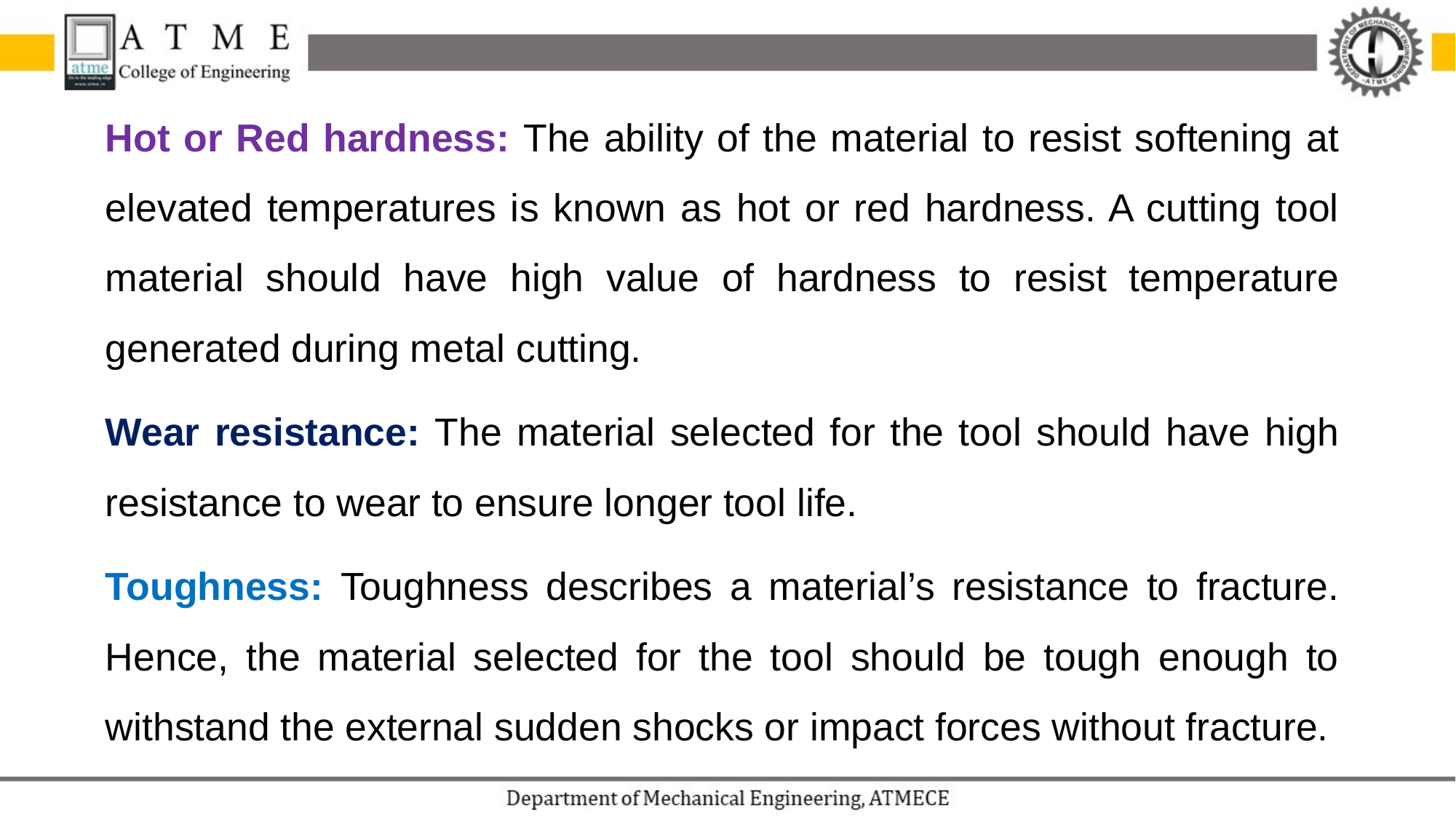

Hot or Red hardness: The ability of the material to resist softening at elevated temperatures is known as hot or red hardness. A cutting tool material should have high value of hardness to resist temperature generated during metal cutting.
Wear resistance: The material selected for the tool should have high resistance to wear to ensure longer tool life.
Toughness: Toughness describes a material’s resistance to fracture. Hence, the material selected for the tool should be tough enough to withstand the external sudden shocks or impact forces without fracture.